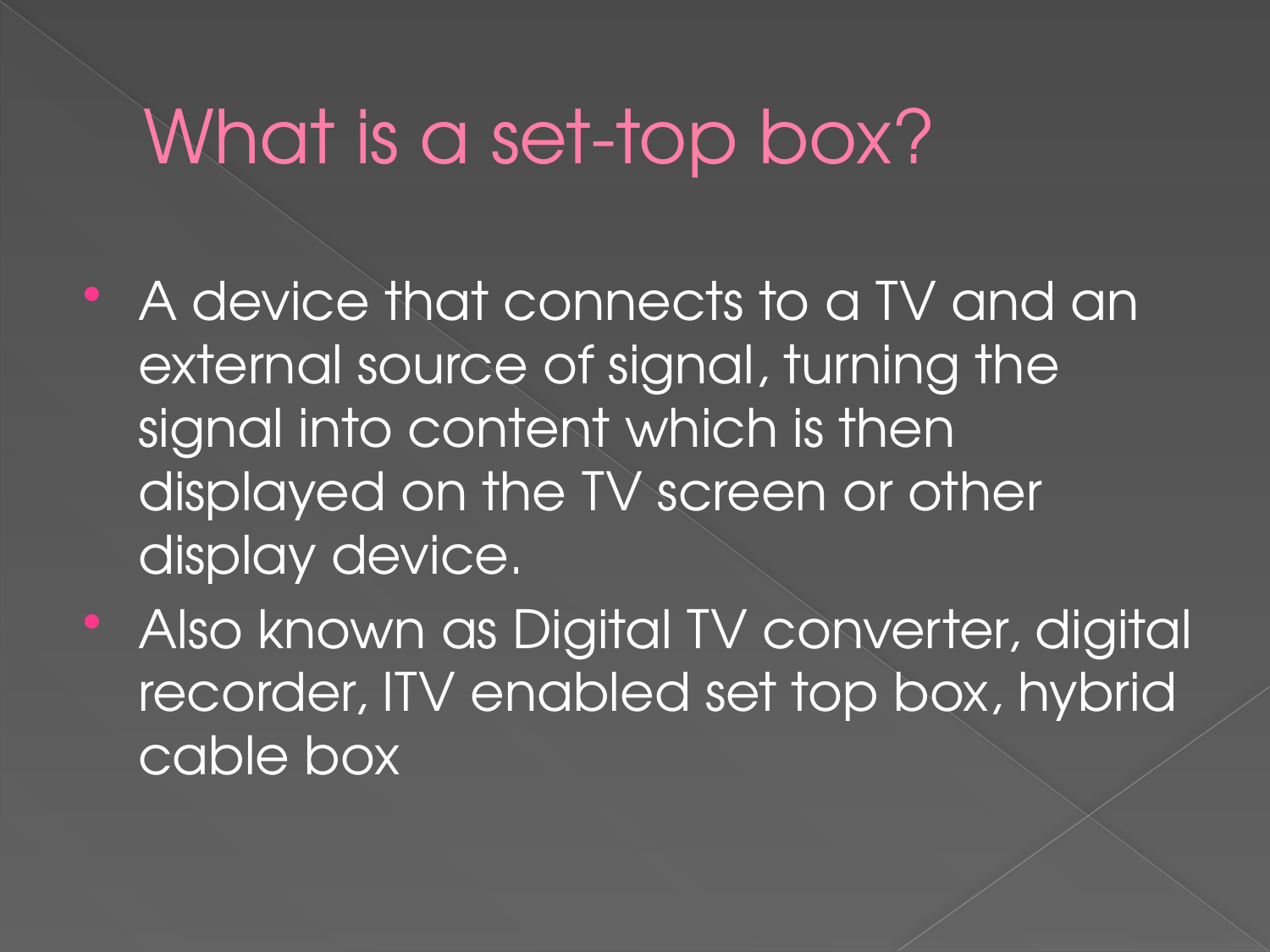

# What is a set-top box?
A device that connects to a TV and an external source of signal, turning the signal into content which is then displayed on the TV screen or other display device.
Also known as Digital TV converter, digital recorder, ITV enabled set top box, hybrid cable box